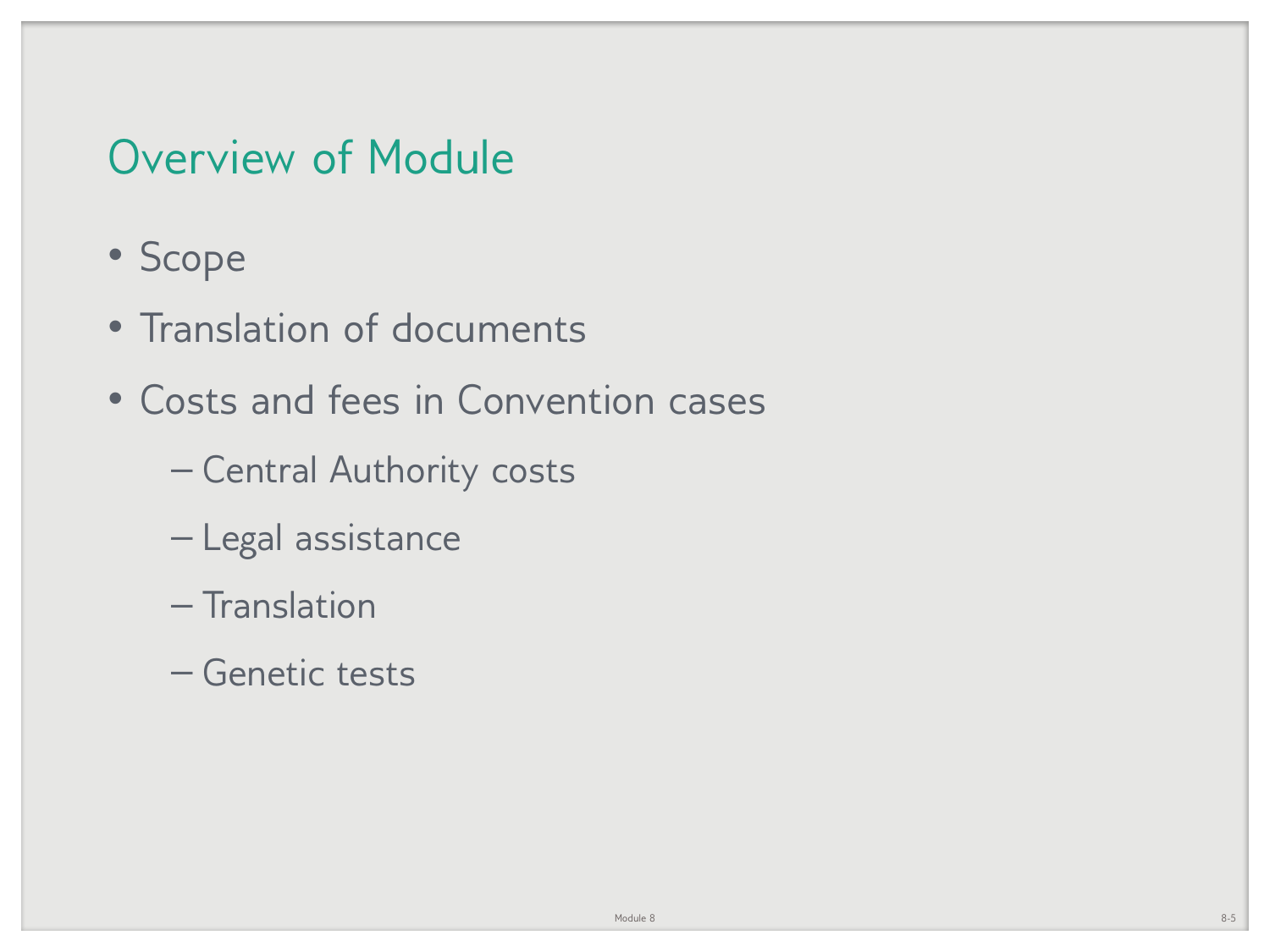

# Overview of Module
Scope
Translation of documents
Costs and fees in Convention cases
Central Authority costs
Legal assistance
Translation
Genetic tests
Module 8
8-5